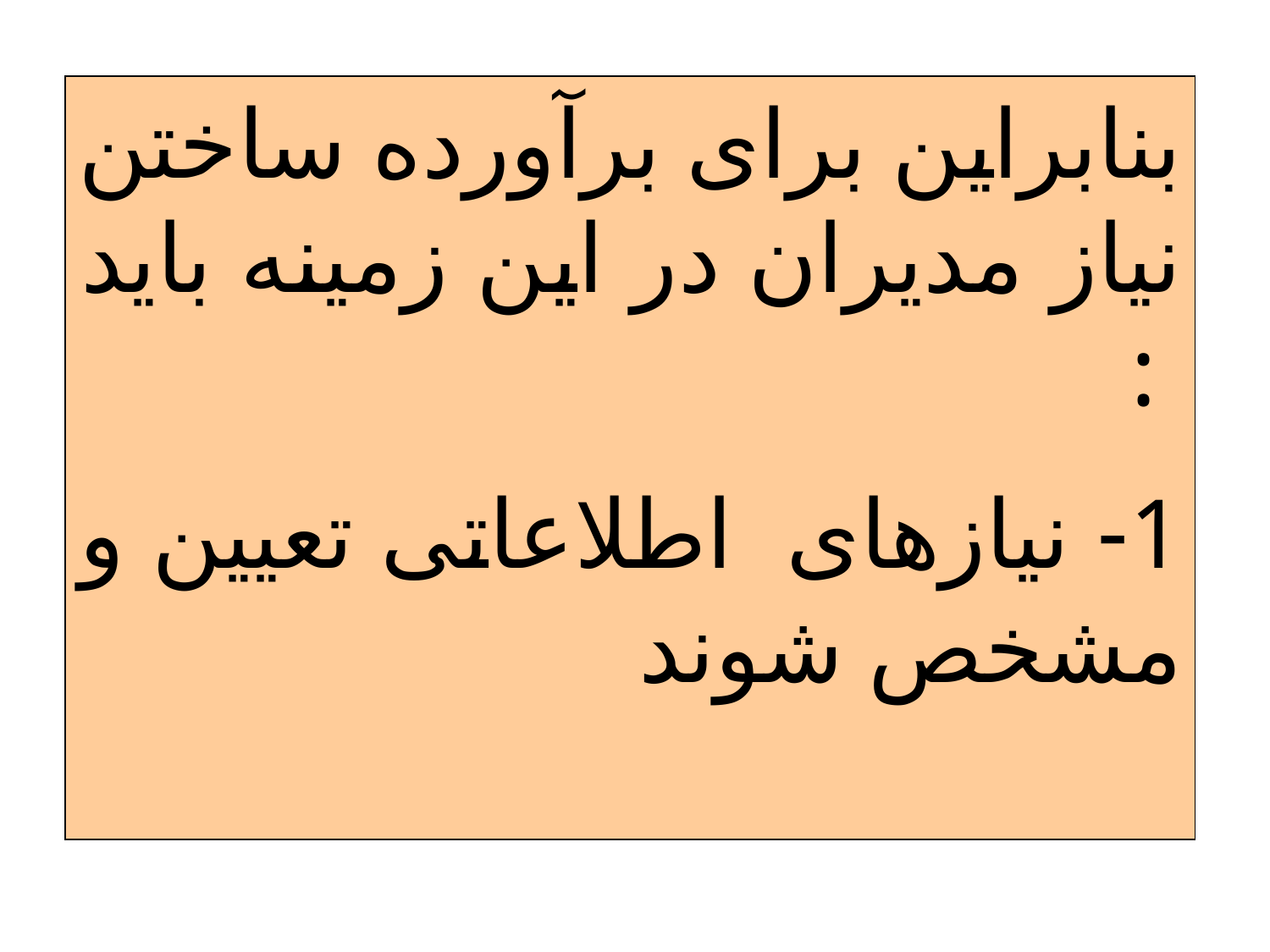

بنابراین برای برآورده ساختن نیاز مدیران در این زمینه باید  :
1- نیازهای  اطلاعاتی تعیین و مشخص شوند